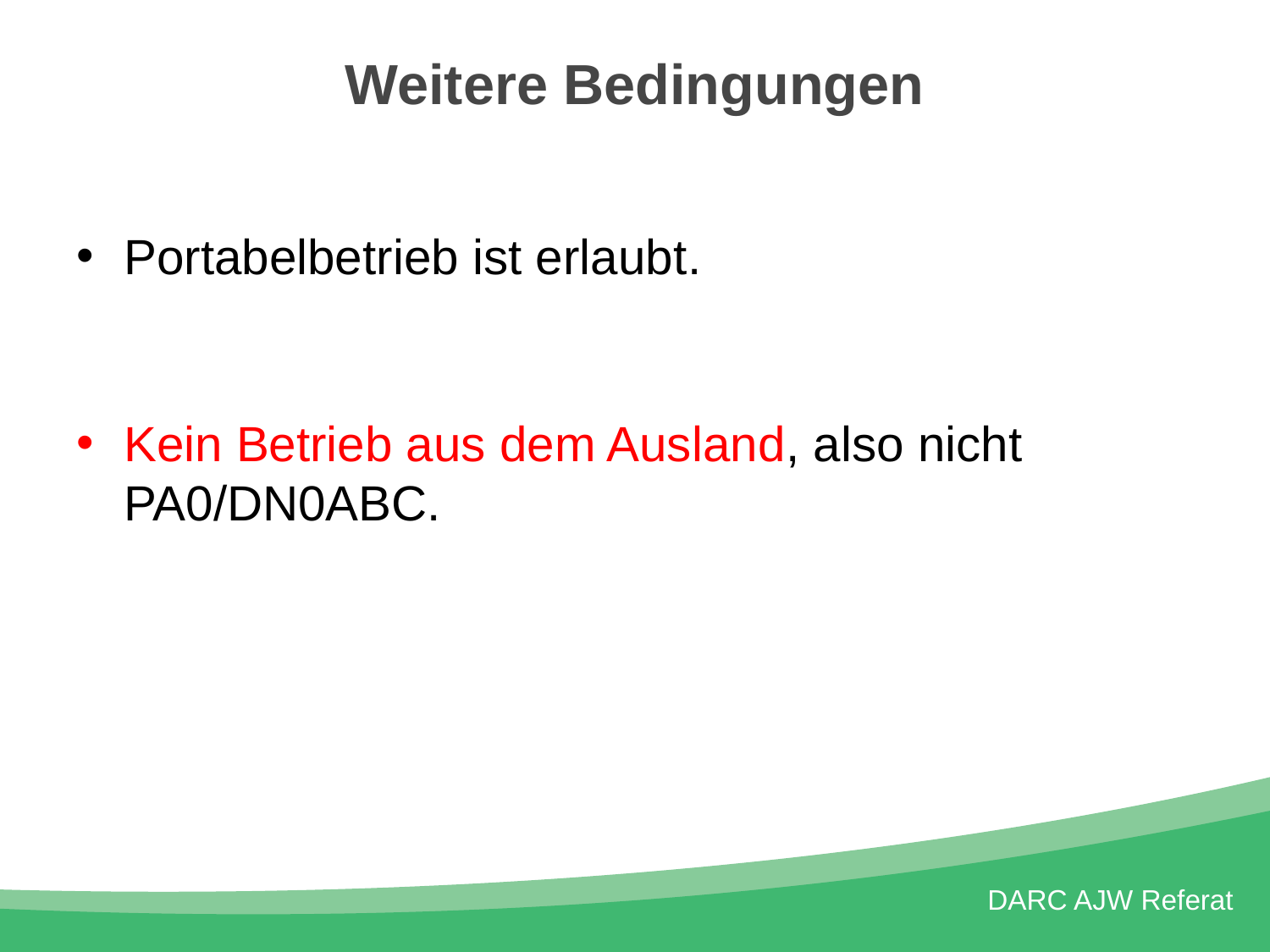

# Weitere Bedingungen

Portabelbetrieb ist erlaubt.
Kein Betrieb aus dem Ausland, also nicht PA0/DN0ABC.